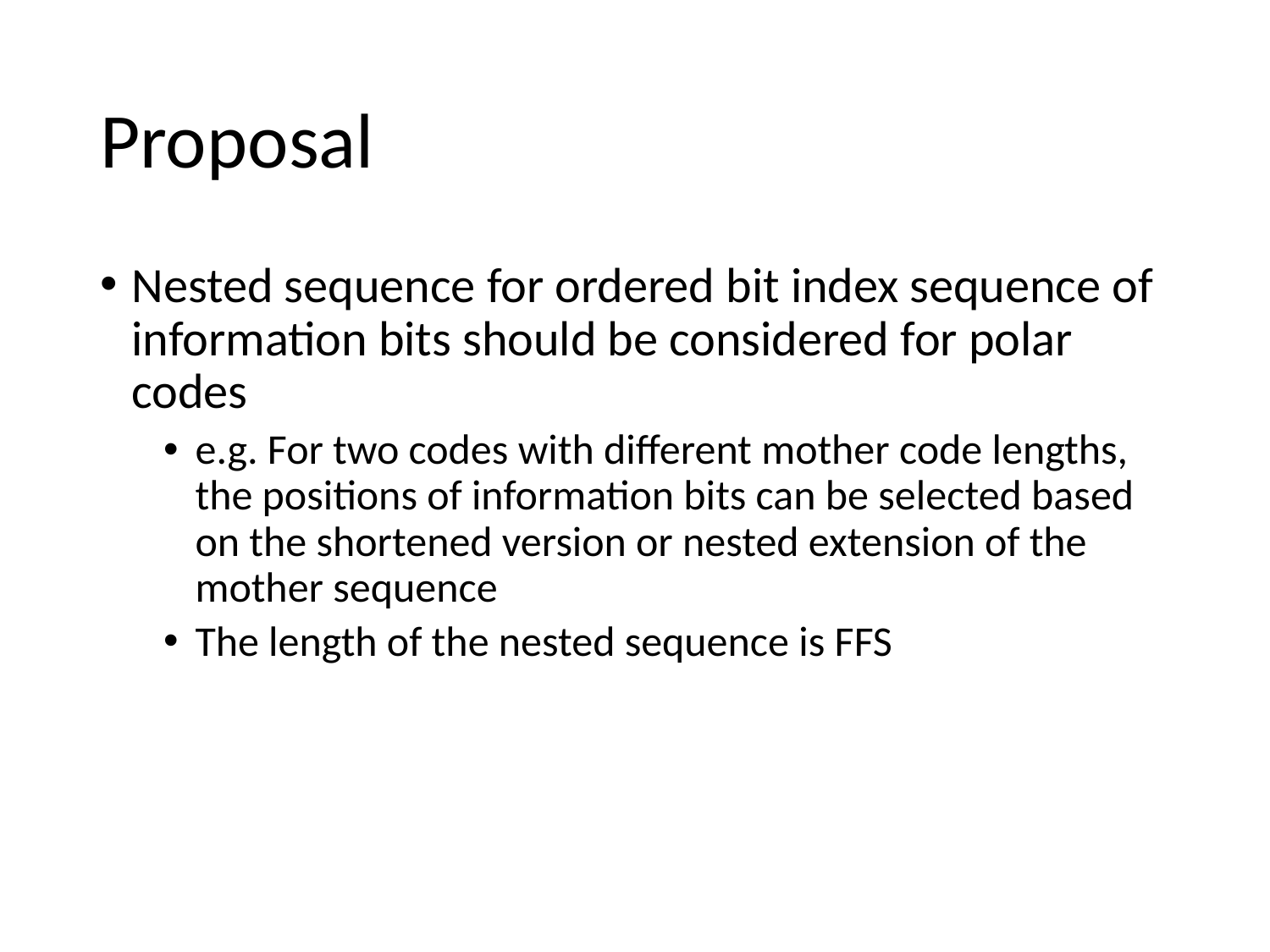

# Proposal
Nested sequence for ordered bit index sequence of information bits should be considered for polar codes
e.g. For two codes with different mother code lengths, the positions of information bits can be selected based on the shortened version or nested extension of the mother sequence
The length of the nested sequence is FFS